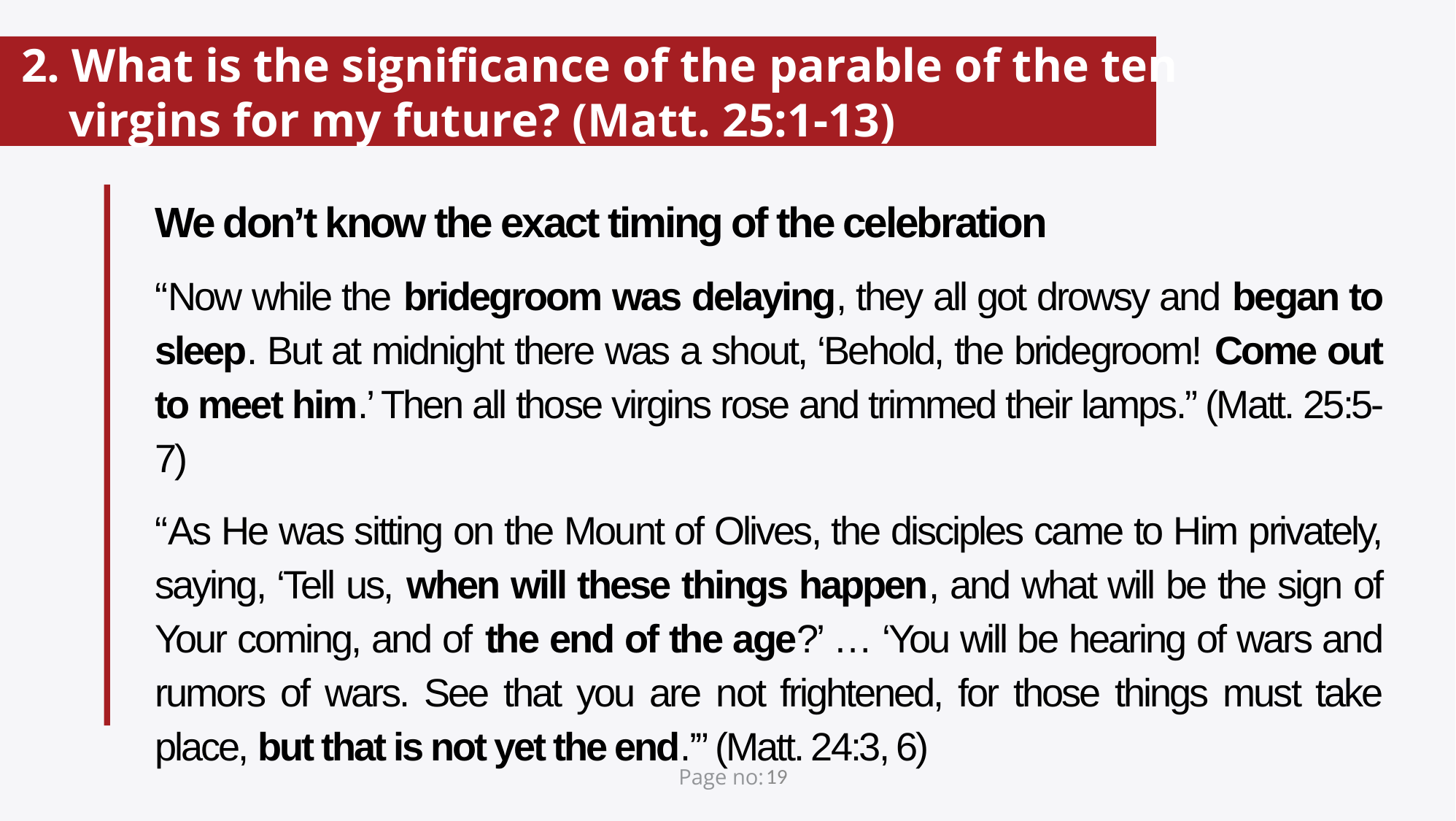

# 2. What is the significance of the parable of the ten virgins for my future? (Matt. 25:1-13)
We don’t know the exact timing of the celebration
“Now while the bridegroom was delaying, they all got drowsy and began to sleep. But at midnight there was a shout, ‘Behold, the bridegroom! Come out to meet him.’ Then all those virgins rose and trimmed their lamps.” (Matt. 25:5-7)
“As He was sitting on the Mount of Olives, the disciples came to Him privately, saying, ‘Tell us, when will these things happen, and what will be the sign of Your coming, and of the end of the age?’ … ‘You will be hearing of wars and rumors of wars. See that you are not frightened, for those things must take place, but that is not yet the end.’” (Matt. 24:3, 6)